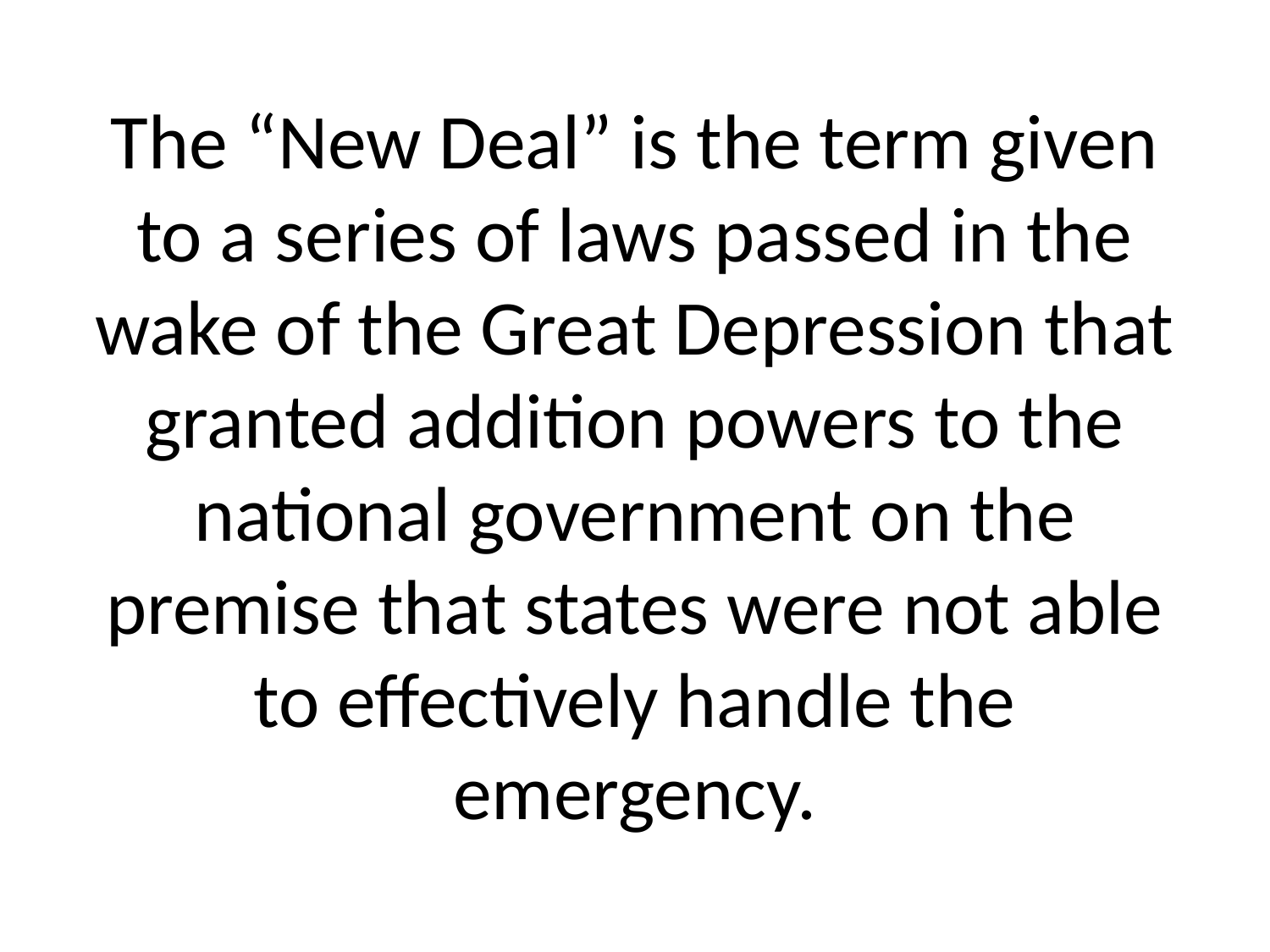

# The “New Deal” is the term given to a series of laws passed in the wake of the Great Depression that granted addition powers to the national government on the premise that states were not able to effectively handle the emergency.